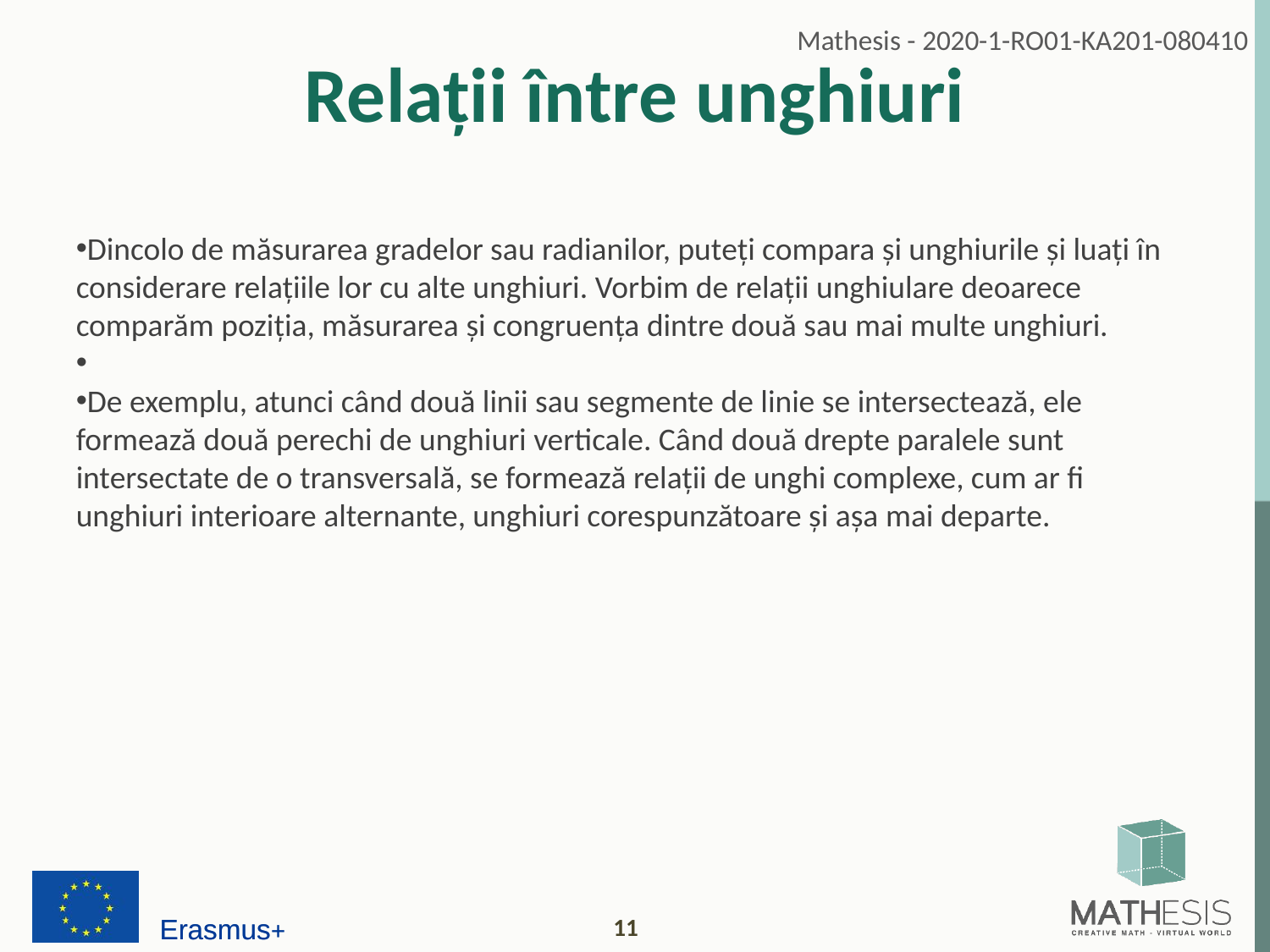

# Relații între unghiuri
Dincolo de măsurarea gradelor sau radianilor, puteți compara și unghiurile și luați în considerare relațiile lor cu alte unghiuri. Vorbim de relații unghiulare deoarece comparăm poziția, măsurarea și congruența dintre două sau mai multe unghiuri.

De exemplu, atunci când două linii sau segmente de linie se intersectează, ele formează două perechi de unghiuri verticale. Când două drepte paralele sunt intersectate de o transversală, se formează relații de unghi complexe, cum ar fi unghiuri interioare alternante, unghiuri corespunzătoare și așa mai departe.